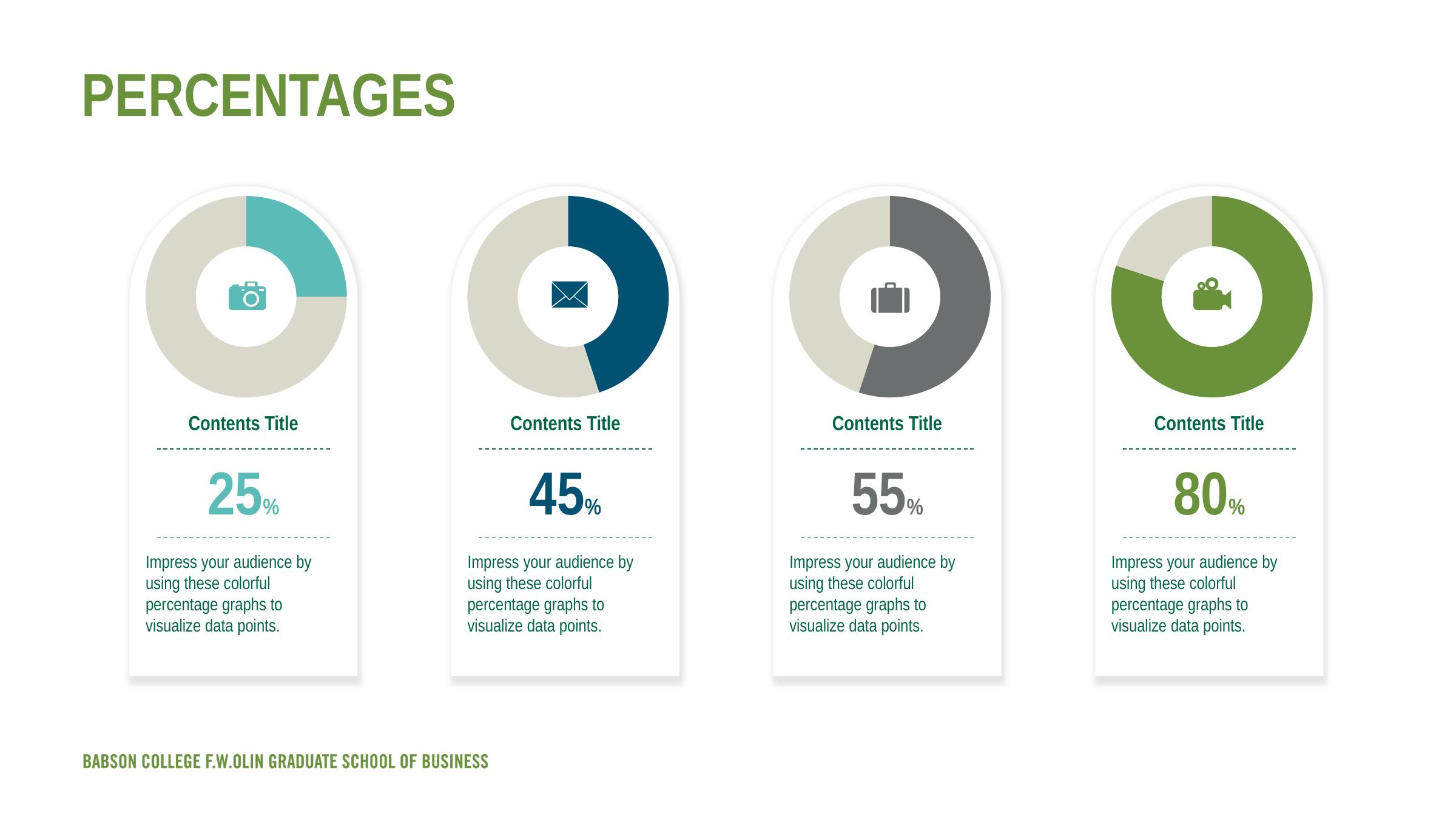

# PERCENTAGES

### Chart

| Category | % |
|---|---|
| colored | 25.0 |
| blank | 75.0 |
Contents Title
25%
Impress your audience by using these colorful percentage graphs to visualize data points.

### Chart

| Category | % |
|---|---|
| colored | 45.0 |
| blank | 55.0 |
Contents Title
45%
Impress your audience by using these colorful percentage graphs to visualize data points.

### Chart

| Category | % |
|---|---|
| colored | 55.0 |
| blank | 45.0 |
Contents Title
55%
Impress your audience by using these colorful percentage graphs to visualize data points.

### Chart

| Category | % |
|---|---|
| colored | 80.0 |
| blank | 20.0 |
Contents Title
80%
Impress your audience by using these colorful percentage graphs to visualize data points.